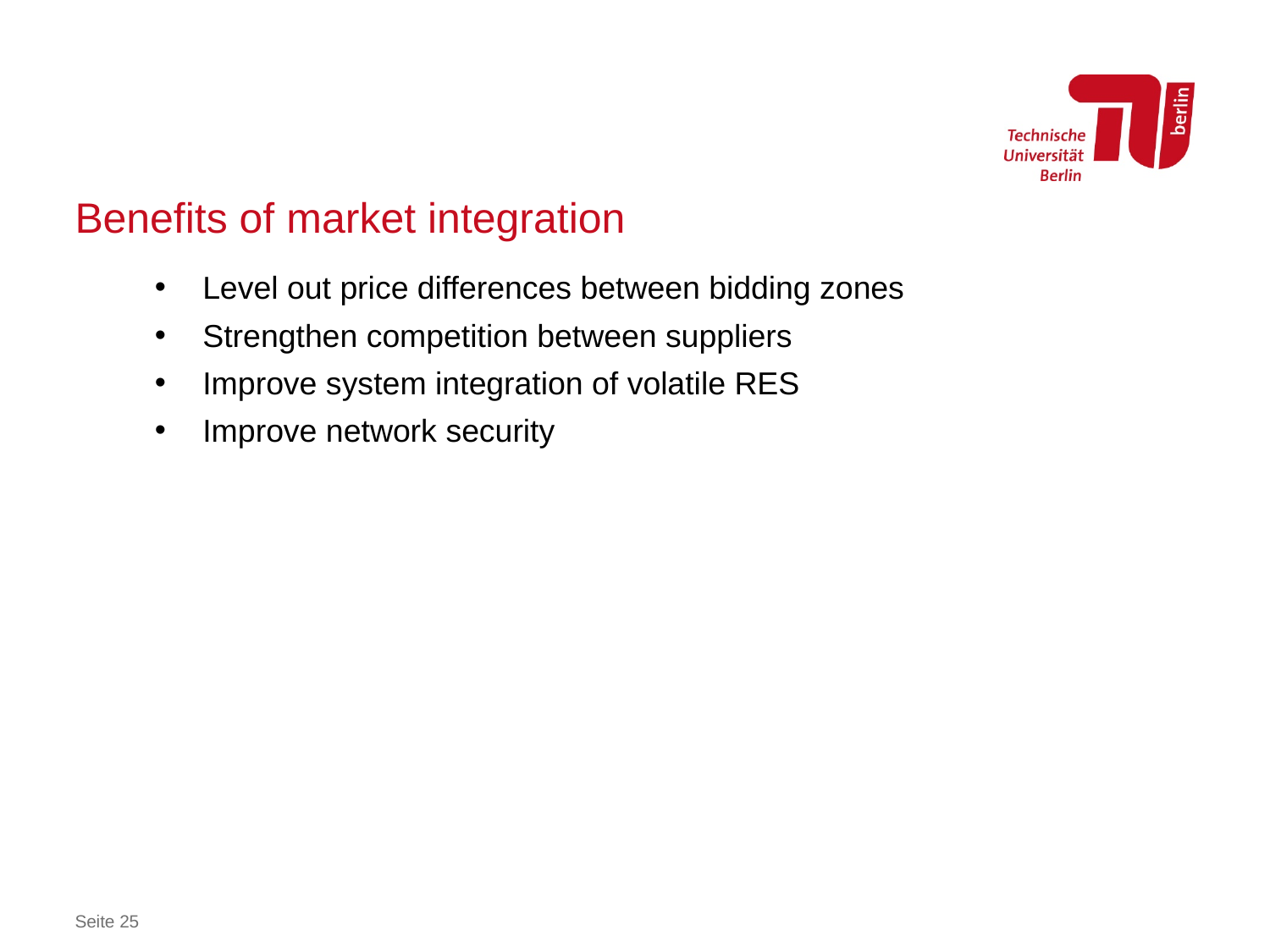

# Benefits of market integration
Level out price differences between bidding zones
Strengthen competition between suppliers
Improve system integration of volatile RES
Improve network security
Seite 25